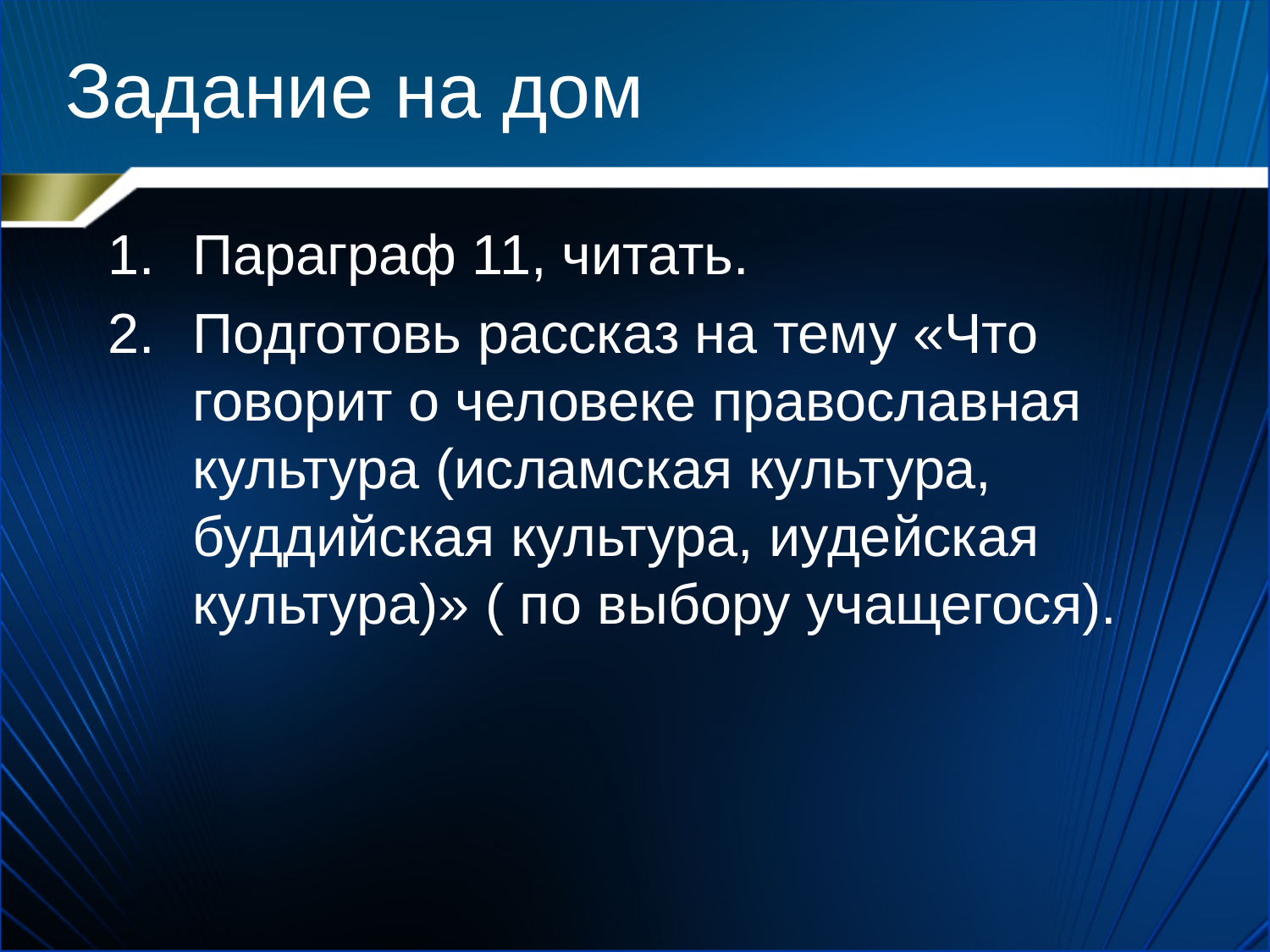

# Задание на дом
Параграф 11, читать.
Подготовь рассказ на тему «Что говорит о человеке православная культура (исламская культура, буддийская культура, иудейская культура)» ( по выбору учащегося).